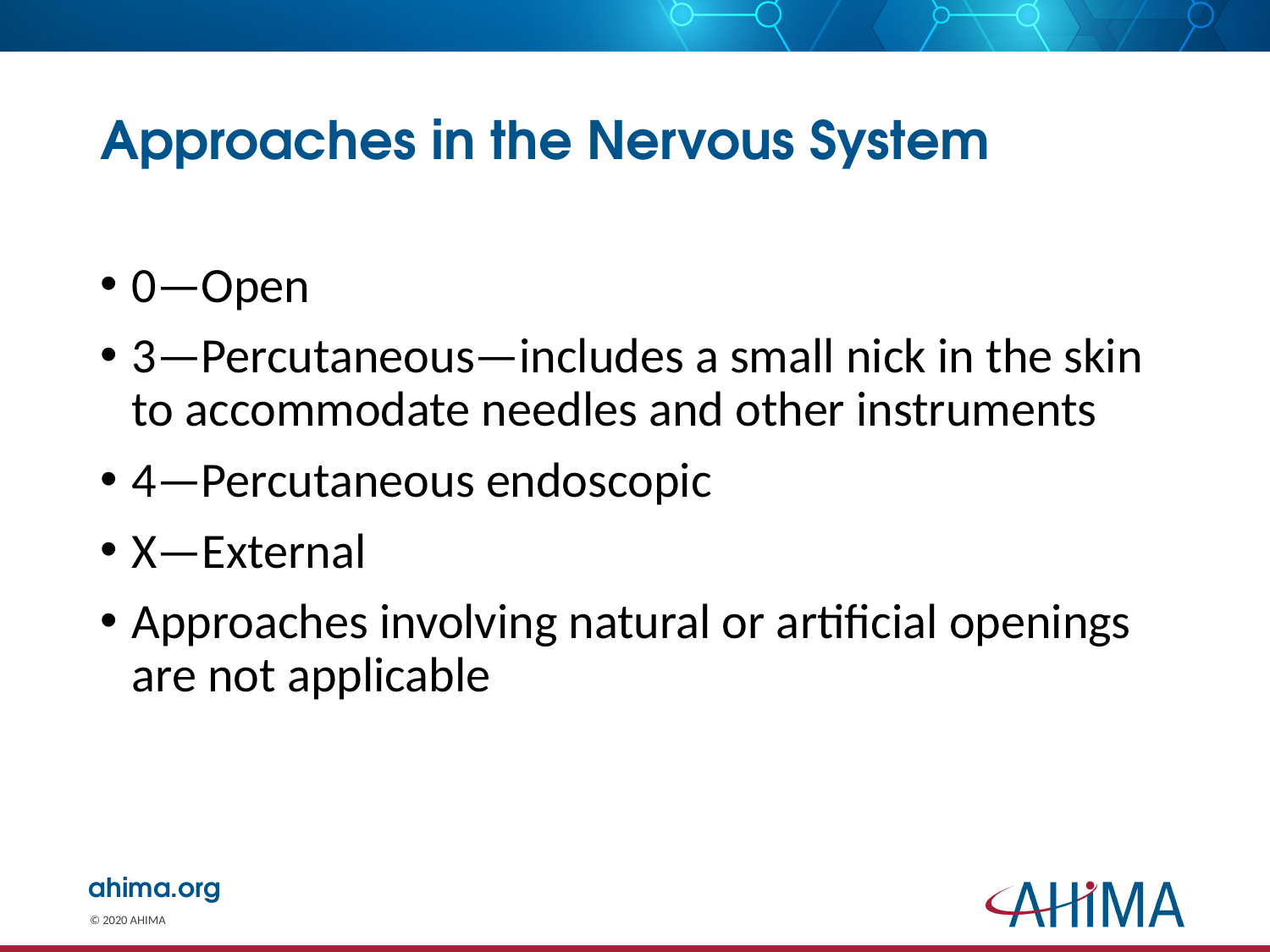

# Approaches in the Nervous System
0—Open
3—Percutaneous—includes a small nick in the skin to accommodate needles and other instruments
4—Percutaneous endoscopic
X—External
Approaches involving natural or artificial openings are not applicable